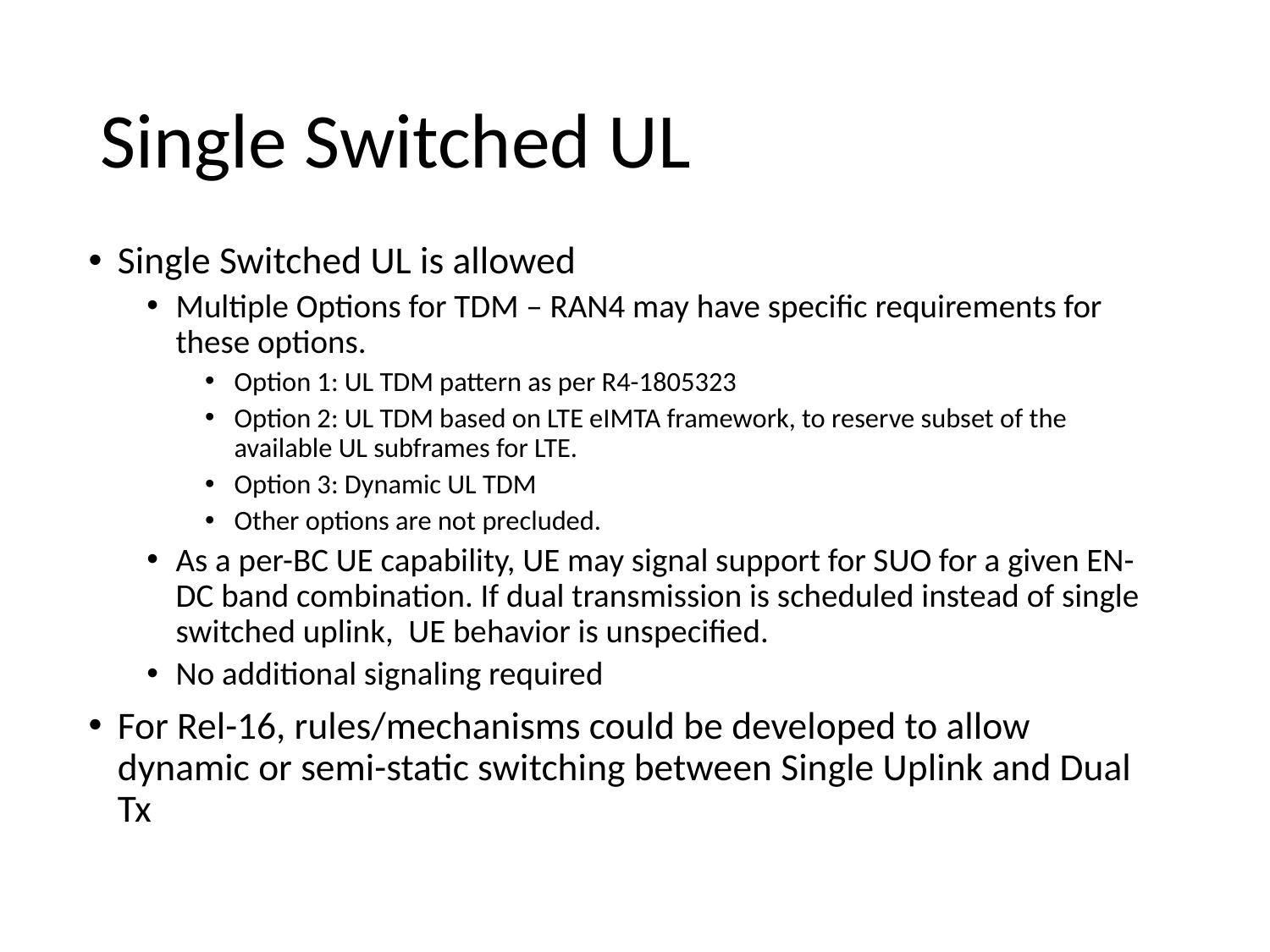

# Single Switched UL
Single Switched UL is allowed
Multiple Options for TDM – RAN4 may have specific requirements for these options.
Option 1: UL TDM pattern as per R4-1805323
Option 2: UL TDM based on LTE eIMTA framework, to reserve subset of the available UL subframes for LTE.
Option 3: Dynamic UL TDM
Other options are not precluded.
As a per-BC UE capability, UE may signal support for SUO for a given EN-DC band combination. If dual transmission is scheduled instead of single switched uplink,  UE behavior is unspecified.
No additional signaling required
For Rel-16, rules/mechanisms could be developed to allow dynamic or semi-static switching between Single Uplink and Dual Tx